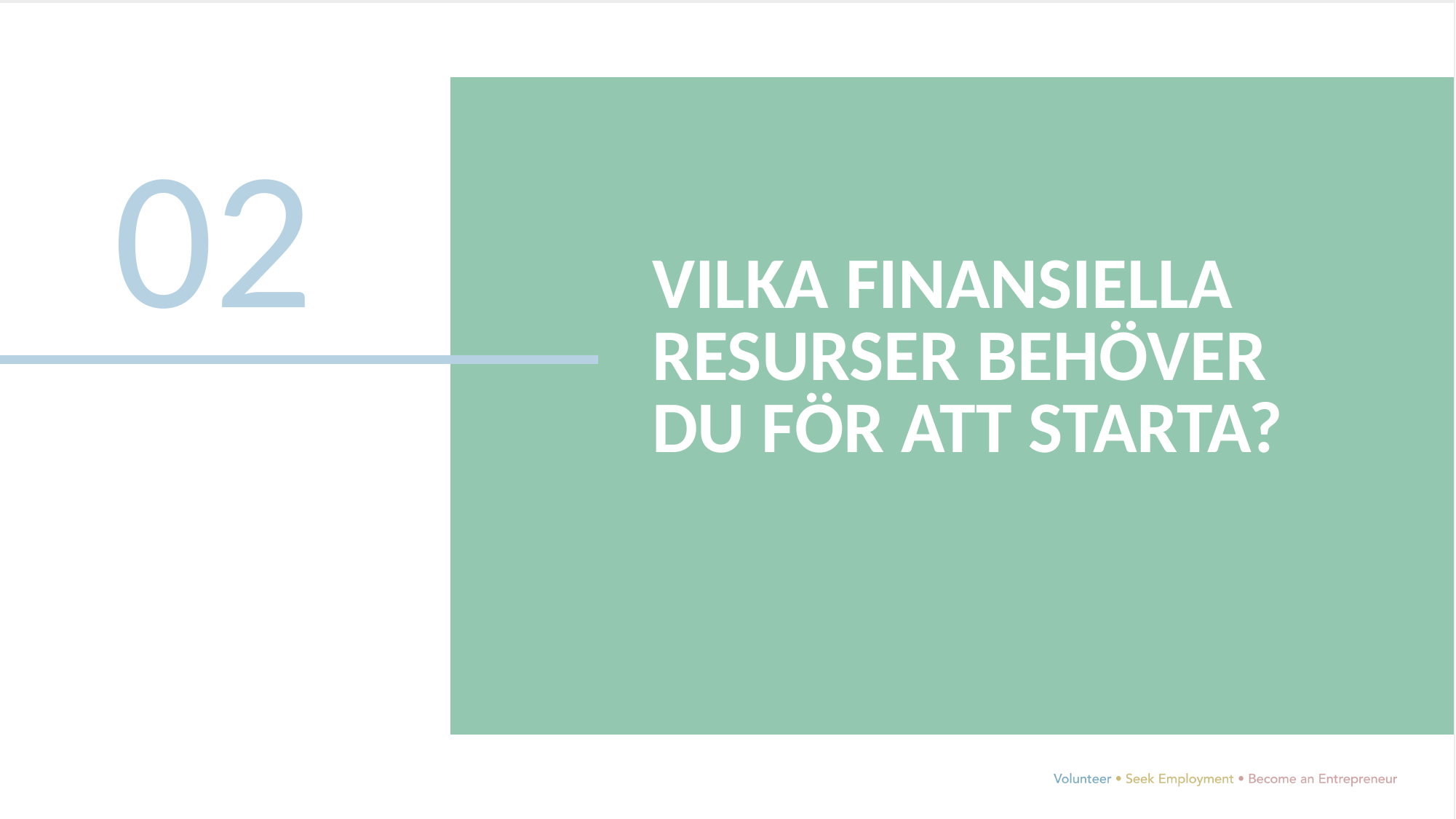

02
VILKA FINANSIELLA RESURSER BEHÖVER DU FÖR ATT STARTA?